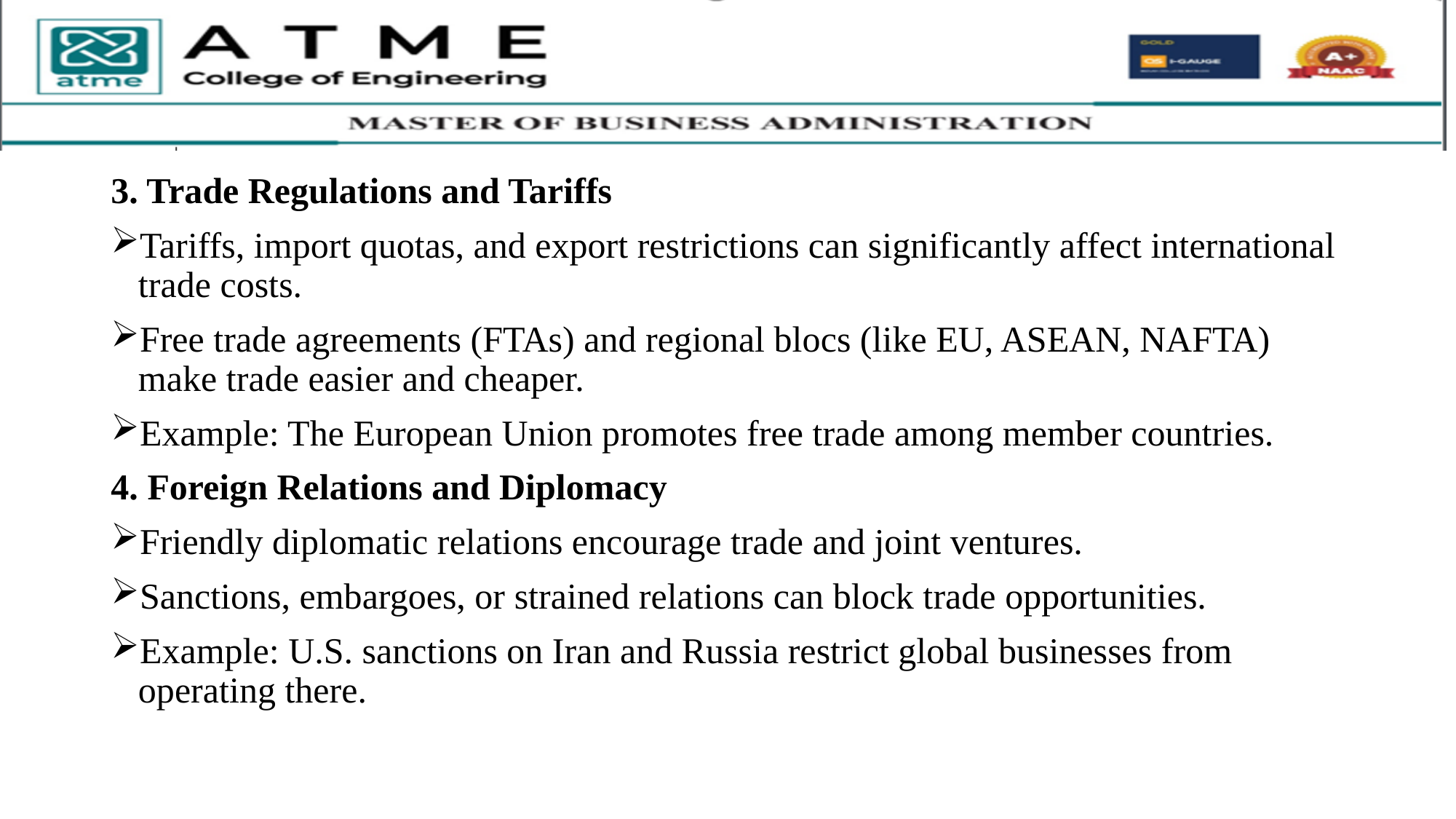

3. Trade Regulations and Tariffs
Tariffs, import quotas, and export restrictions can significantly affect international trade costs.
Free trade agreements (FTAs) and regional blocs (like EU, ASEAN, NAFTA) make trade easier and cheaper.
Example: The European Union promotes free trade among member countries.
4. Foreign Relations and Diplomacy
Friendly diplomatic relations encourage trade and joint ventures.
Sanctions, embargoes, or strained relations can block trade opportunities.
Example: U.S. sanctions on Iran and Russia restrict global businesses from operating there.